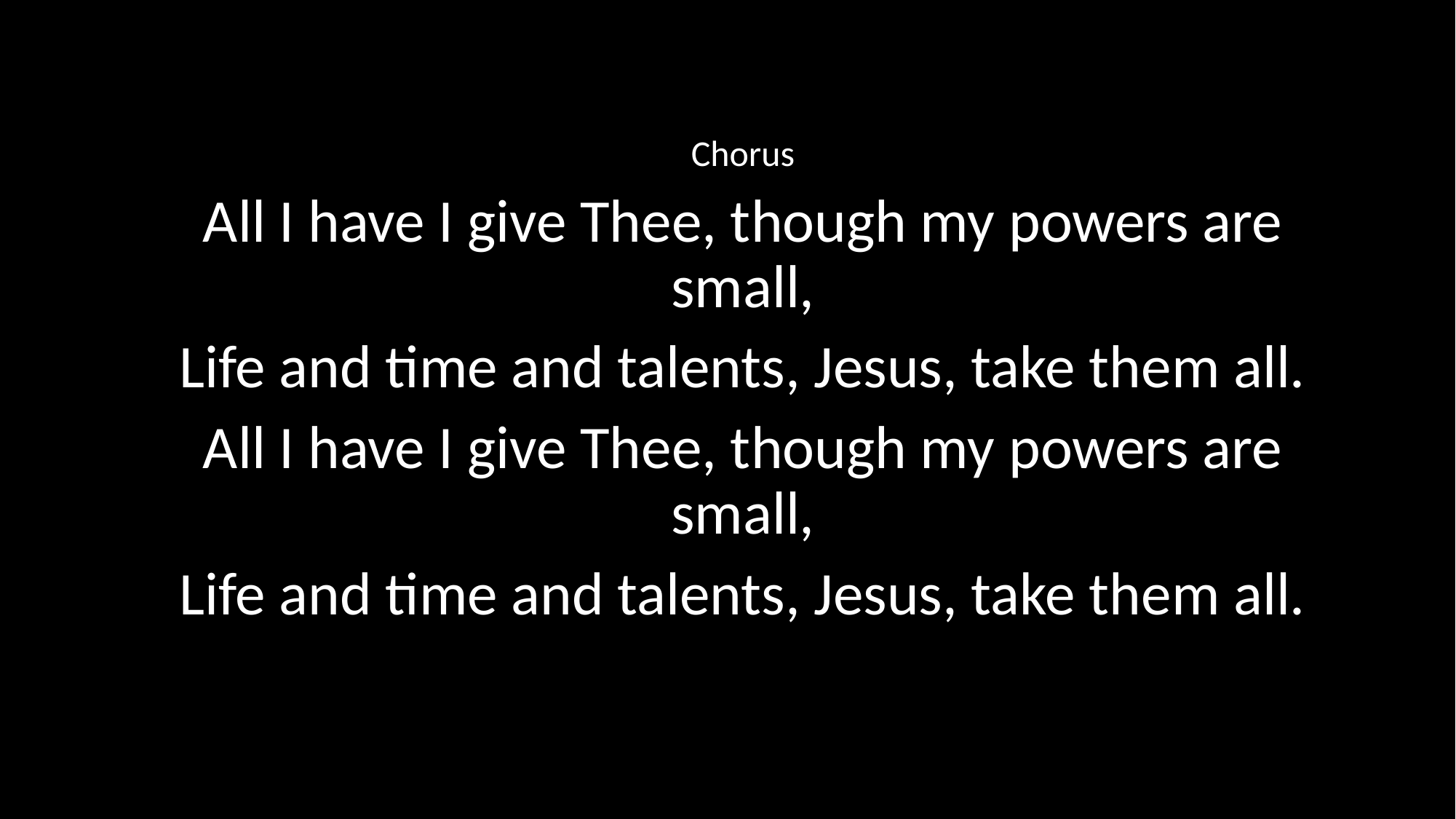

Chorus
All I have I give Thee, though my powers are small,
Life and time and talents, Jesus, take them all.
All I have I give Thee, though my powers are small,
Life and time and talents, Jesus, take them all.